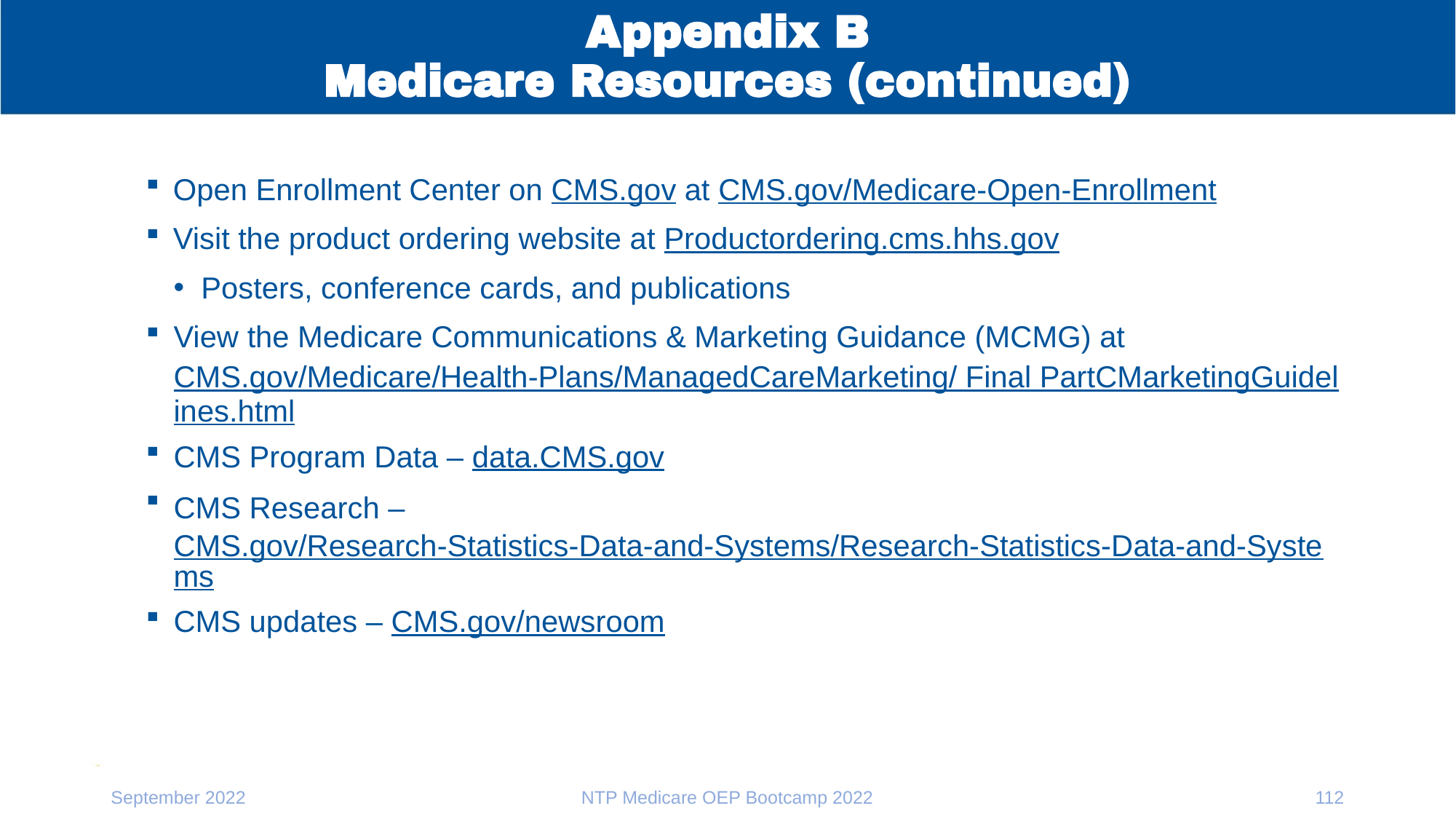

# Appendix B Medicare Resources (continued)
Open Enrollment Center on CMS.gov at CMS.gov/Medicare-Open-Enrollment
Visit the product ordering website at Productordering.cms.hhs.gov
Posters, conference cards, and publications
View the Medicare Communications & Marketing Guidance (MCMG) at CMS.gov/Medicare/Health-Plans/ManagedCareMarketing/ Final PartCMarketingGuidelines.html
CMS Program Data ‒ data.CMS.gov
CMS Research ‒ CMS.gov/Research-Statistics-Data-and-Systems/Research-Statistics-Data-and-Systems
CMS updates ‒ CMS.gov/newsroom

September 2022
NTP Medicare OEP Bootcamp 2022
112